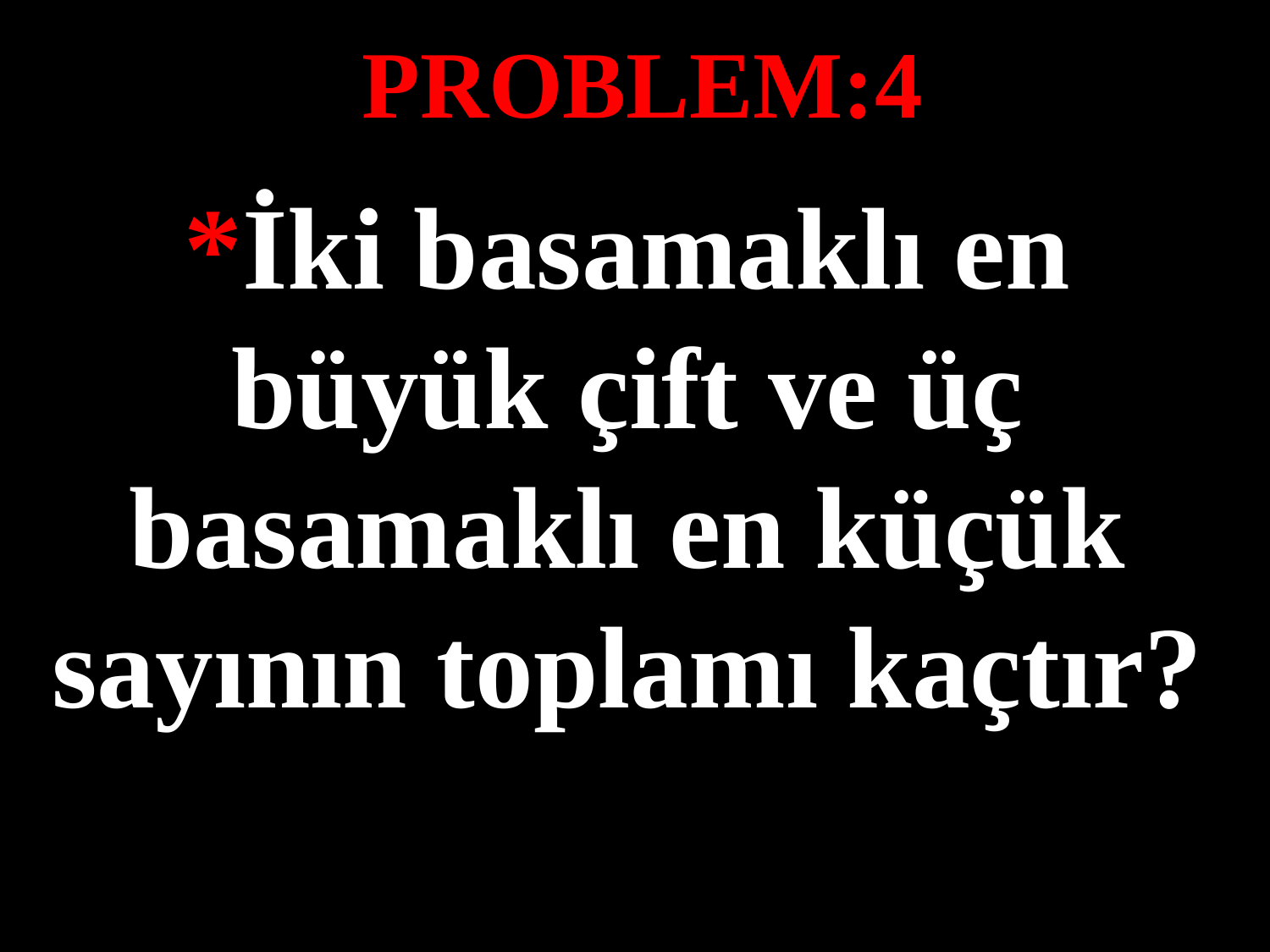

PROBLEM:4
*İki basamaklı en büyük çift ve üç basamaklı en küçük sayının toplamı kaçtır?
#